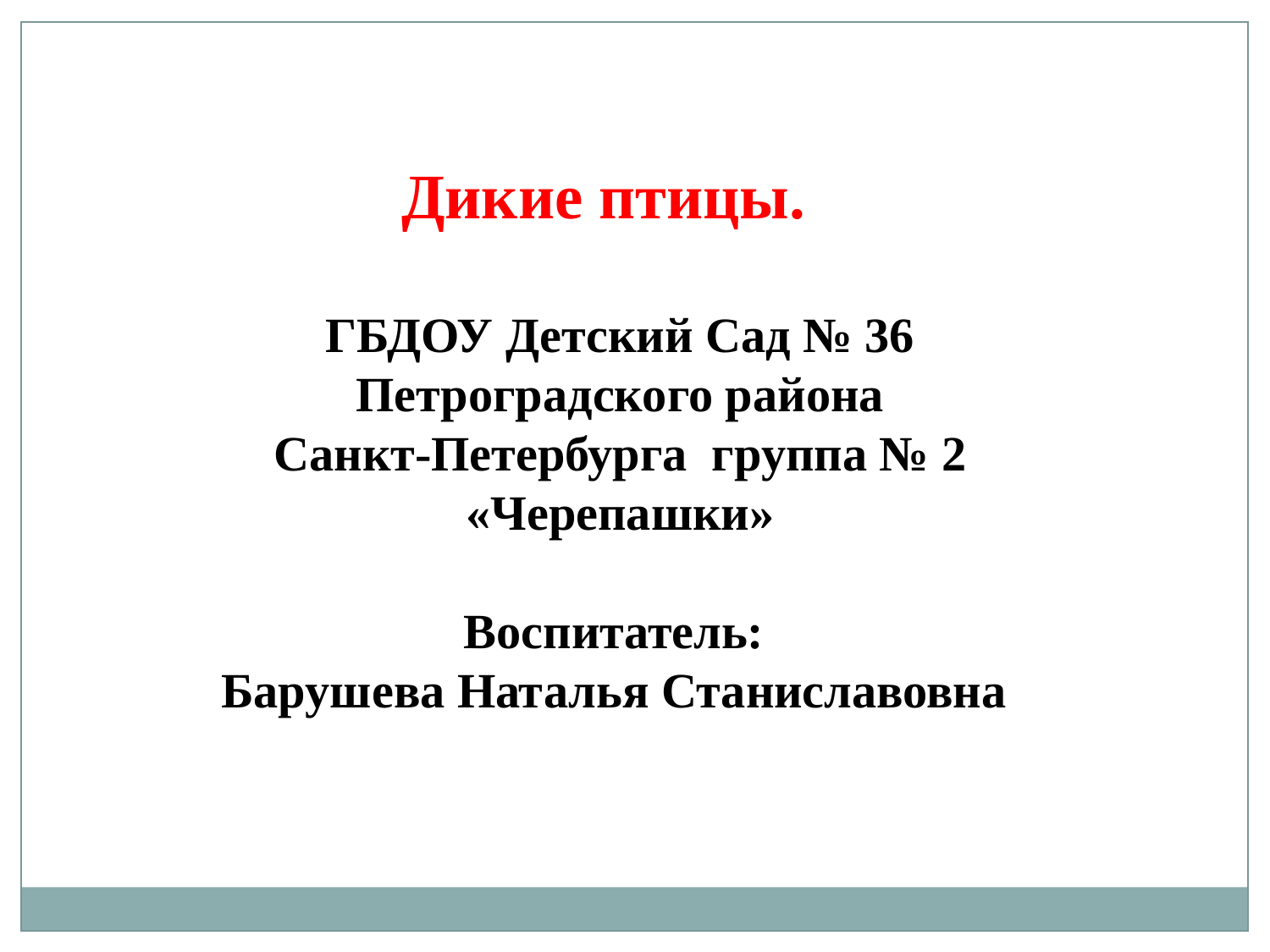

Дикие птицы.
ГБДОУ Детский Сад № 36
 Петроградского района
Санкт-Петербурга  группа № 2 «Черепашки»

Воспитатель:
Барушева Наталья Станиславовна